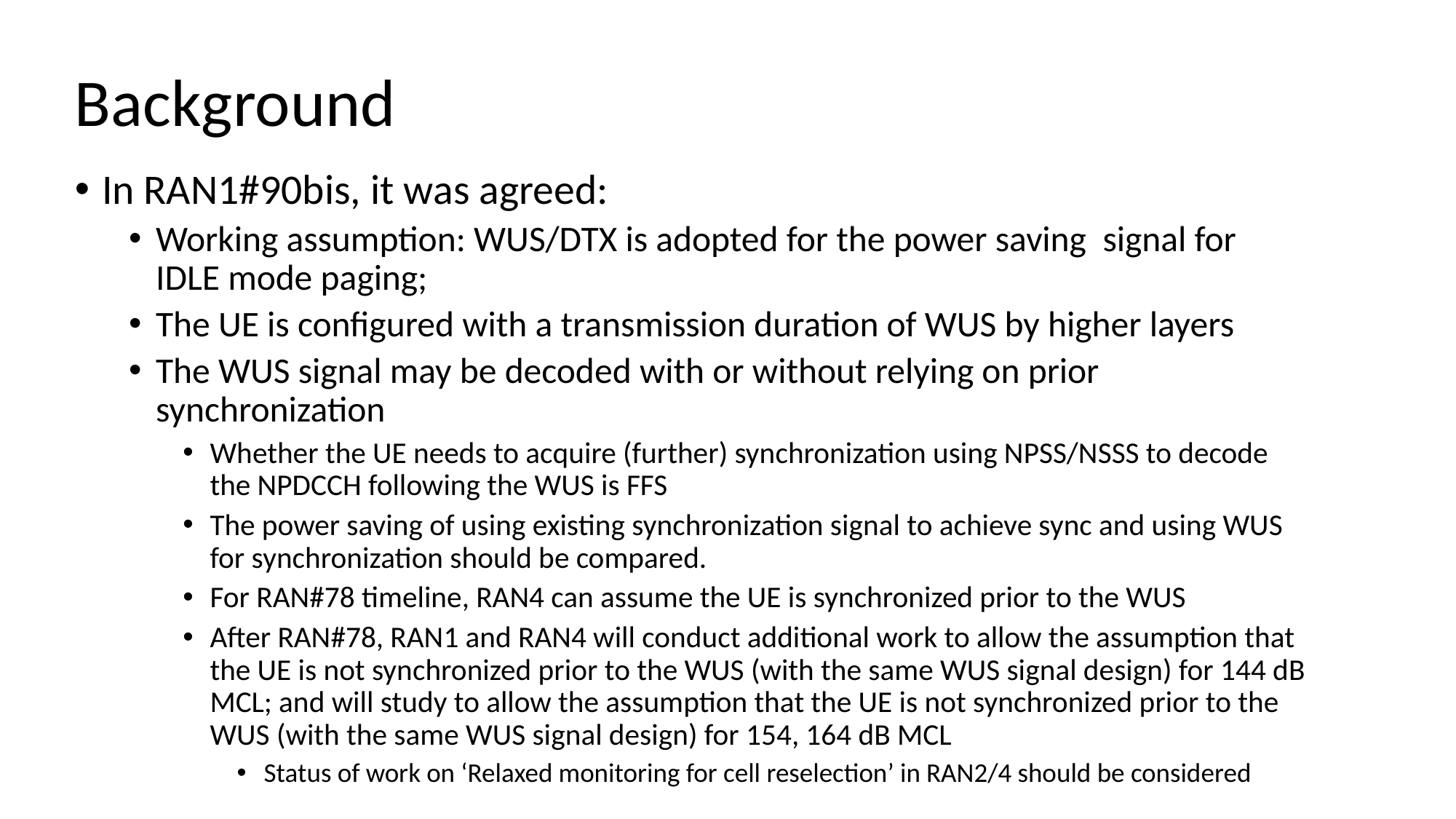

# Background
In RAN1#90bis, it was agreed:
Working assumption: WUS/DTX is adopted for the power saving  signal for IDLE mode paging;
The UE is configured with a transmission duration of WUS by higher layers
The WUS signal may be decoded with or without relying on prior synchronization
Whether the UE needs to acquire (further) synchronization using NPSS/NSSS to decode the NPDCCH following the WUS is FFS
The power saving of using existing synchronization signal to achieve sync and using WUS for synchronization should be compared.
For RAN#78 timeline, RAN4 can assume the UE is synchronized prior to the WUS
After RAN#78, RAN1 and RAN4 will conduct additional work to allow the assumption that the UE is not synchronized prior to the WUS (with the same WUS signal design) for 144 dB MCL; and will study to allow the assumption that the UE is not synchronized prior to the WUS (with the same WUS signal design) for 154, 164 dB MCL
Status of work on ‘Relaxed monitoring for cell reselection’ in RAN2/4 should be considered